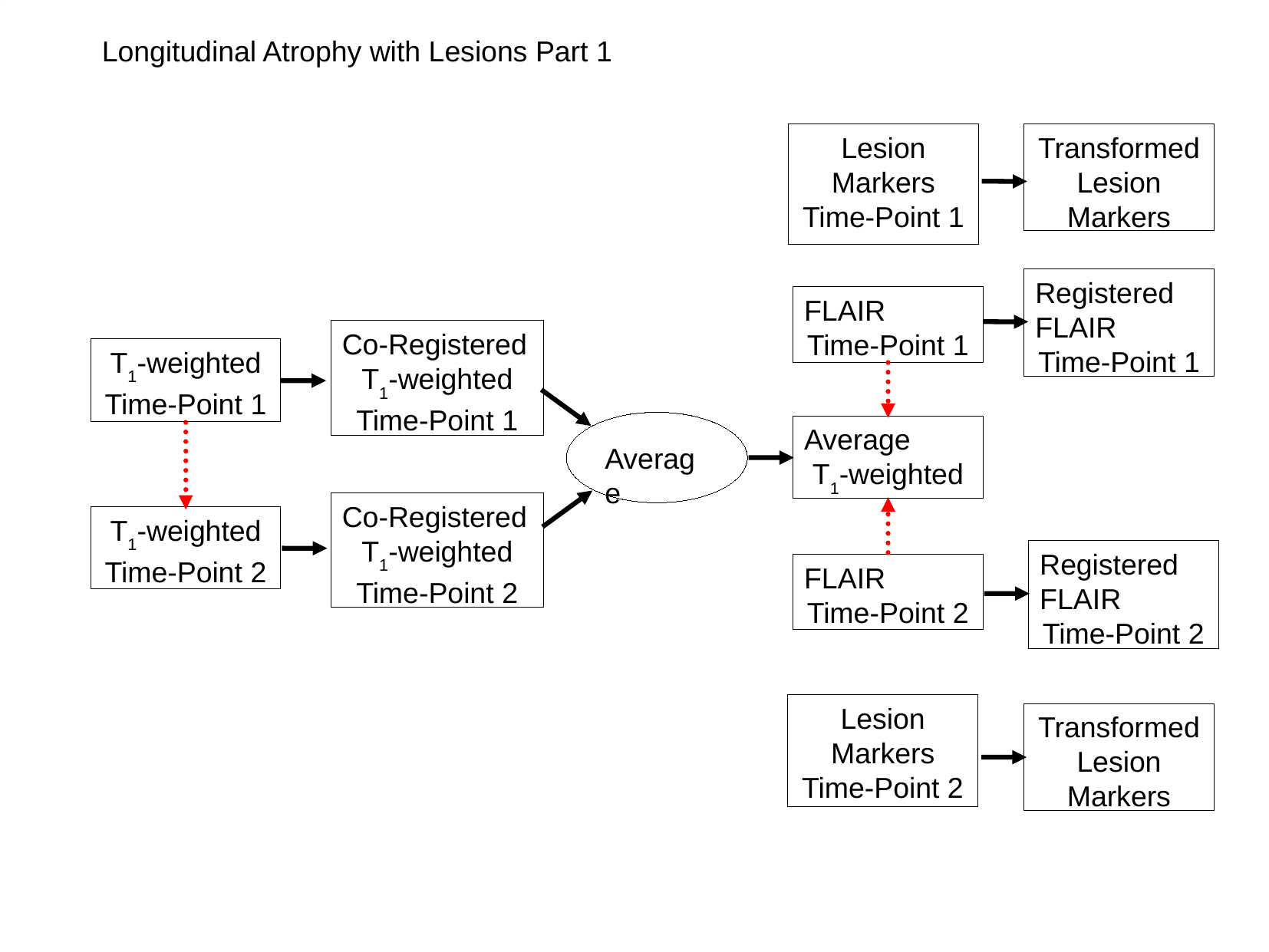

Longitudinal Atrophy with Lesions Part 1
Lesion Markers Time-Point 1
Transformed Lesion Markers

Registered
FLAIR
Time-Point 1
FLAIR
Time-Point 1
Co-Registered
T1-weighted Time-Point 1

T1-weighted Time-Point 1

Average
T1-weighted

Average

Co-Registered
T1-weighted Time-Point 2

T1-weighted Time-Point 2
Registered
FLAIR
Time-Point 2

FLAIR
Time-Point 2

Lesion Markers
Time-Point 2
Transformed Lesion Markers